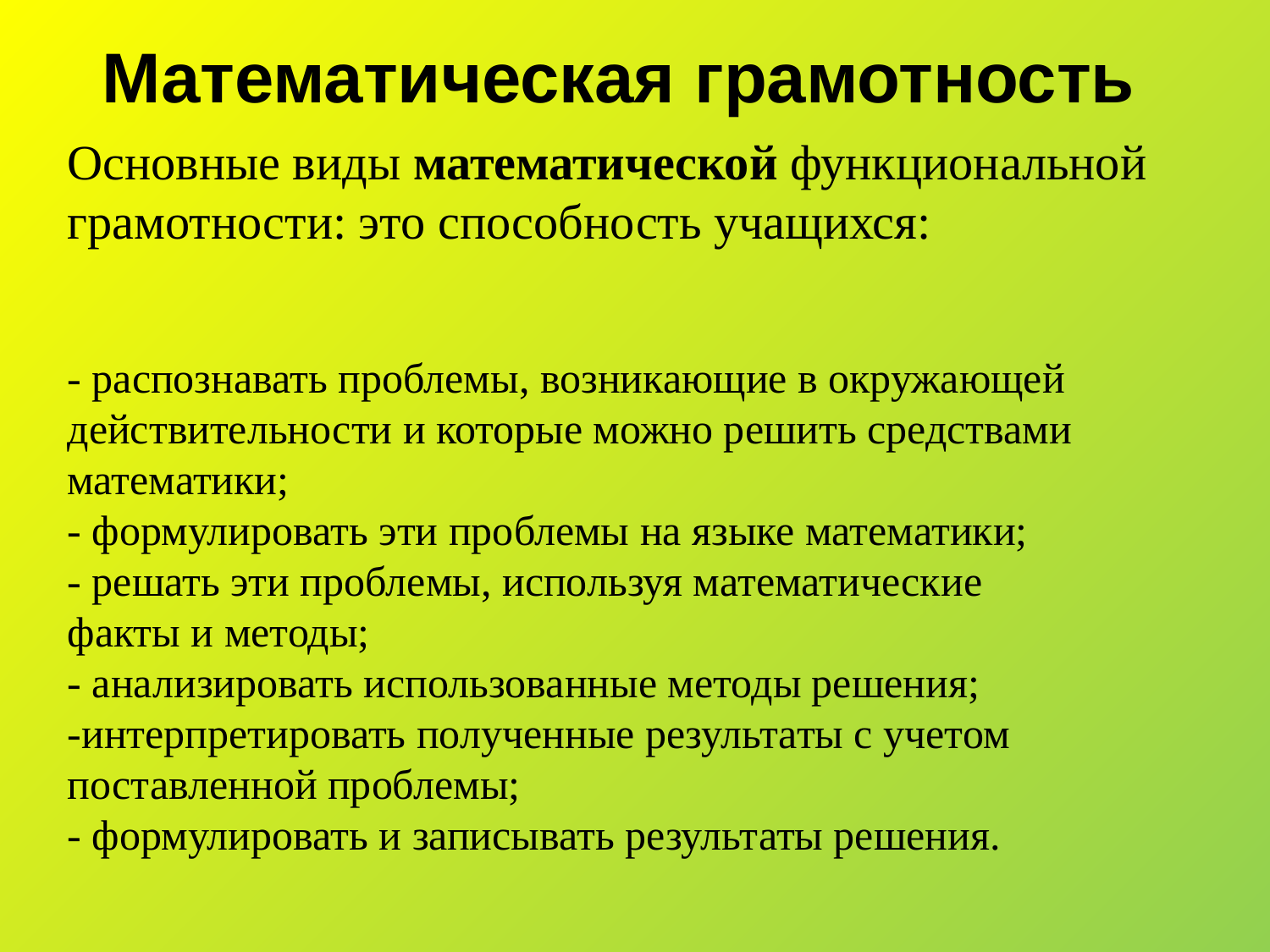

Математическая грамотность
Основные виды математической функциональной грамотности: это способность учащихся:

- распознавать проблемы, возникающие в окружающей
действительности и которые можно решить средствами
математики;
- формулировать эти проблемы на языке математики;
- решать эти проблемы, используя математические
факты и методы;
- анализировать использованные методы решения;
-интерпретировать полученные результаты с учетом
поставленной проблемы;
- формулировать и записывать результаты решения.